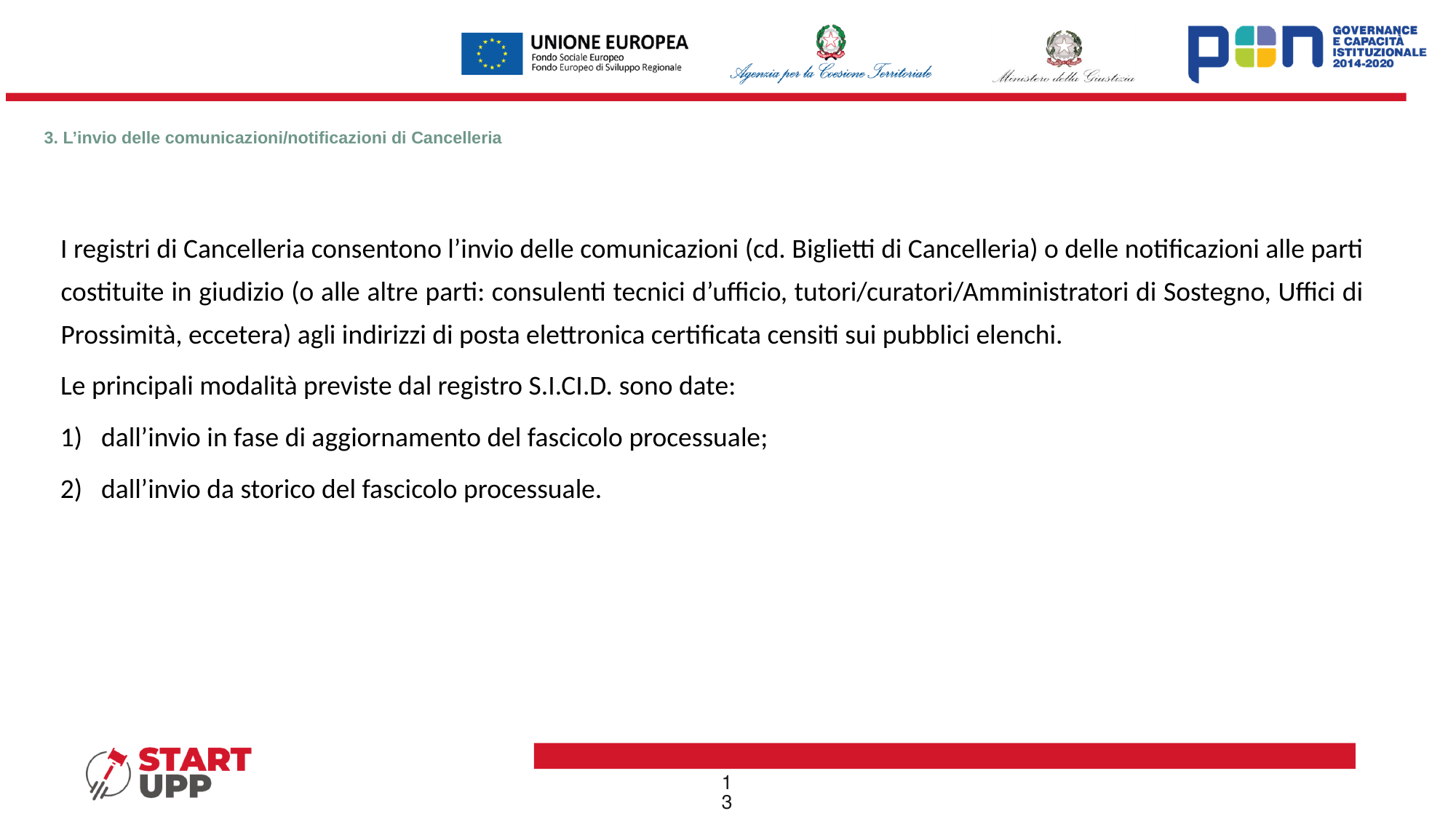

# 3. L’invio delle comunicazioni/notificazioni di Cancelleria

I registri di Cancelleria consentono l’invio delle comunicazioni (cd. Biglietti di Cancelleria) o delle notificazioni alle parti costituite in giudizio (o alle altre parti: consulenti tecnici d’ufficio, tutori/curatori/Amministratori di Sostegno, Uffici di Prossimità, eccetera) agli indirizzi di posta elettronica certificata censiti sui pubblici elenchi.
Le principali modalità previste dal registro S.I.CI.D. sono date:
dall’invio in fase di aggiornamento del fascicolo processuale;
dall’invio da storico del fascicolo processuale.

13